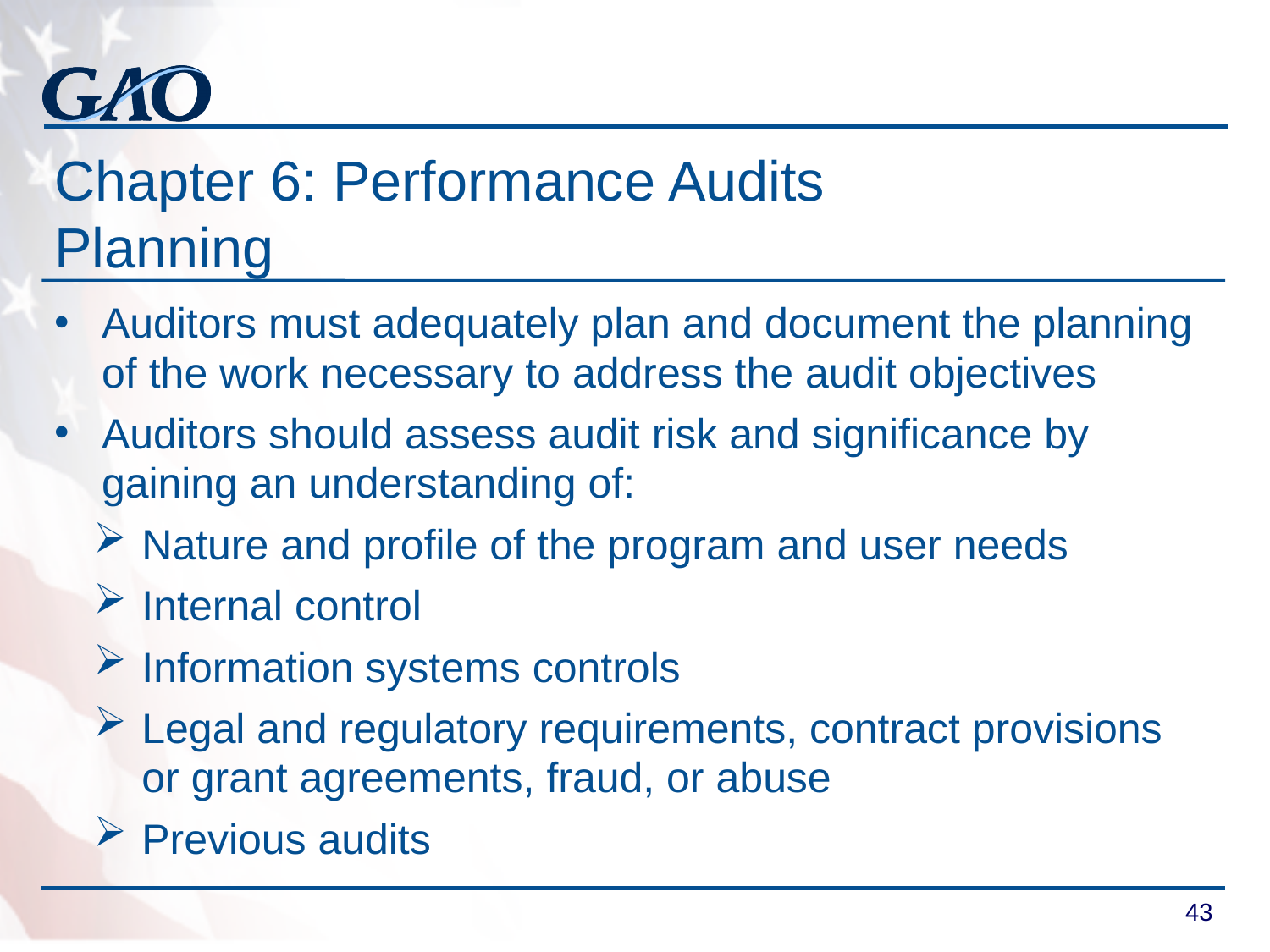

# Chapter 6: Performance Audits Planning
Auditors must adequately plan and document the planning of the work necessary to address the audit objectives
Auditors should assess audit risk and significance by gaining an understanding of:
Nature and profile of the program and user needs
Internal control
Information systems controls
Legal and regulatory requirements, contract provisions or grant agreements, fraud, or abuse
Previous audits
43